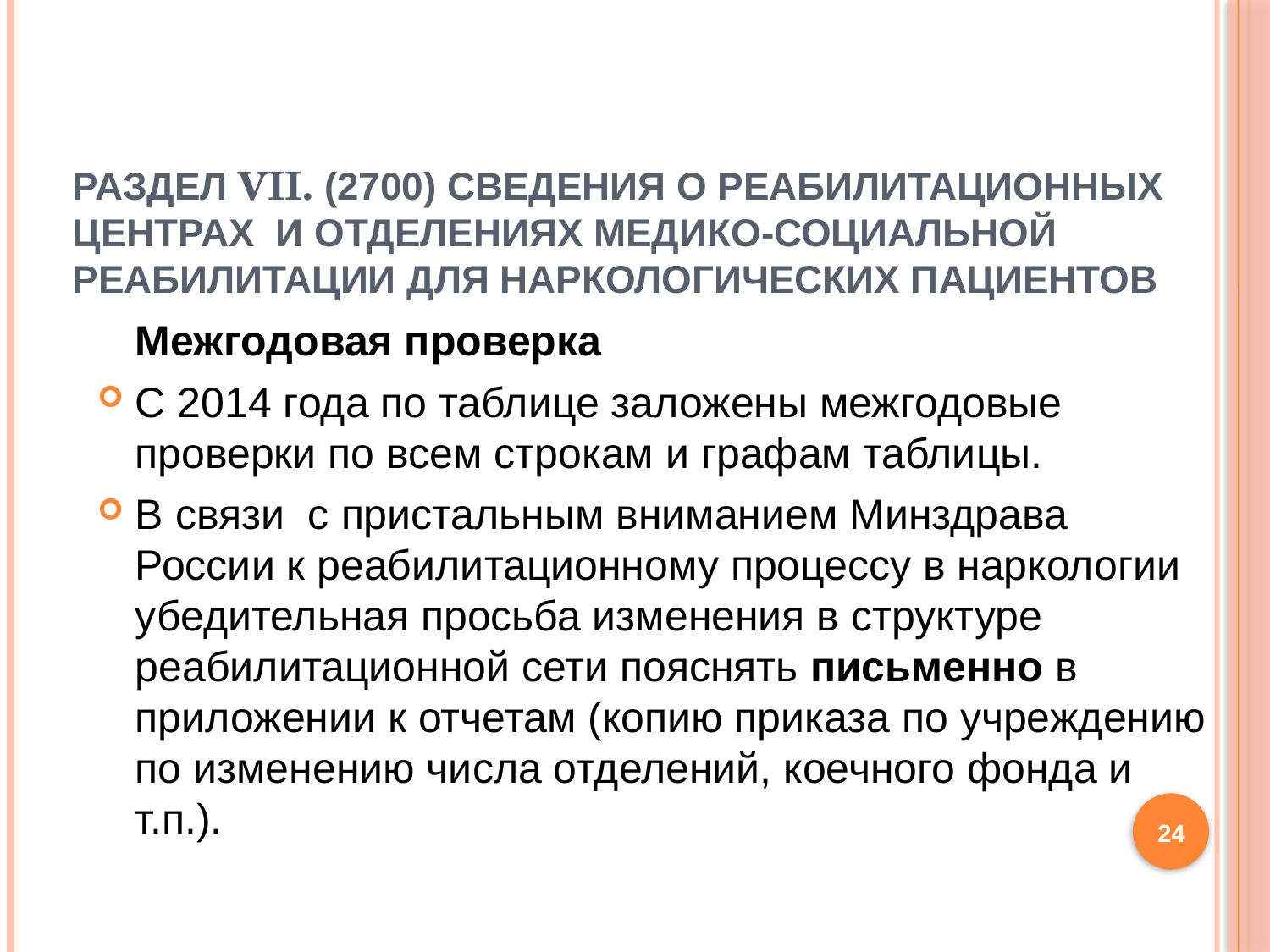

# РАЗДЕЛ VII. (2700) СВЕДЕНИЯ О РЕАБИЛИТАЦИОННЫХ ЦЕНТРАХ  И ОТДЕЛЕНИЯХ МЕДИКО-СОЦИАЛЬНОЙ РЕАБИЛИТАЦИИ ДЛЯ НАРКОЛОГИЧЕСКИХ ПАЦИЕНТОВ
	Межгодовая проверка
С 2014 года по таблице заложены межгодовые проверки по всем строкам и графам таблицы.
В связи  с пристальным вниманием Минздрава России к реабилитационному процессу в наркологии убедительная просьба изменения в структуре реабилитационной сети пояснять письменно в приложении к отчетам (копию приказа по учреждению по изменению числа отделений, коечного фонда и т.п.).
24